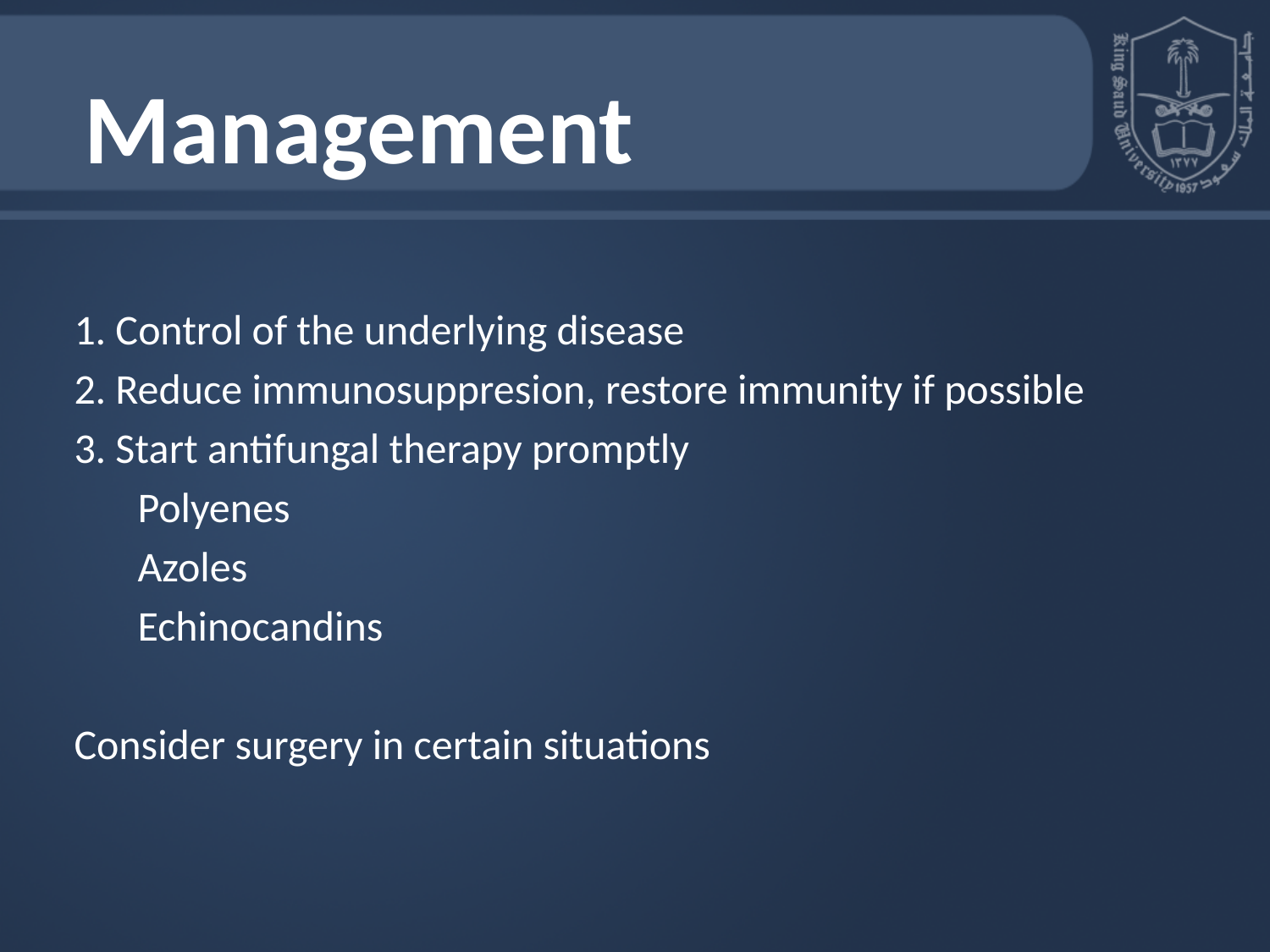

Management
1. Control of the underlying disease
2. Reduce immunosuppresion, restore immunity if possible
3. Start antifungal therapy promptly
Polyenes
Azoles
Echinocandins

Consider surgery in certain situations